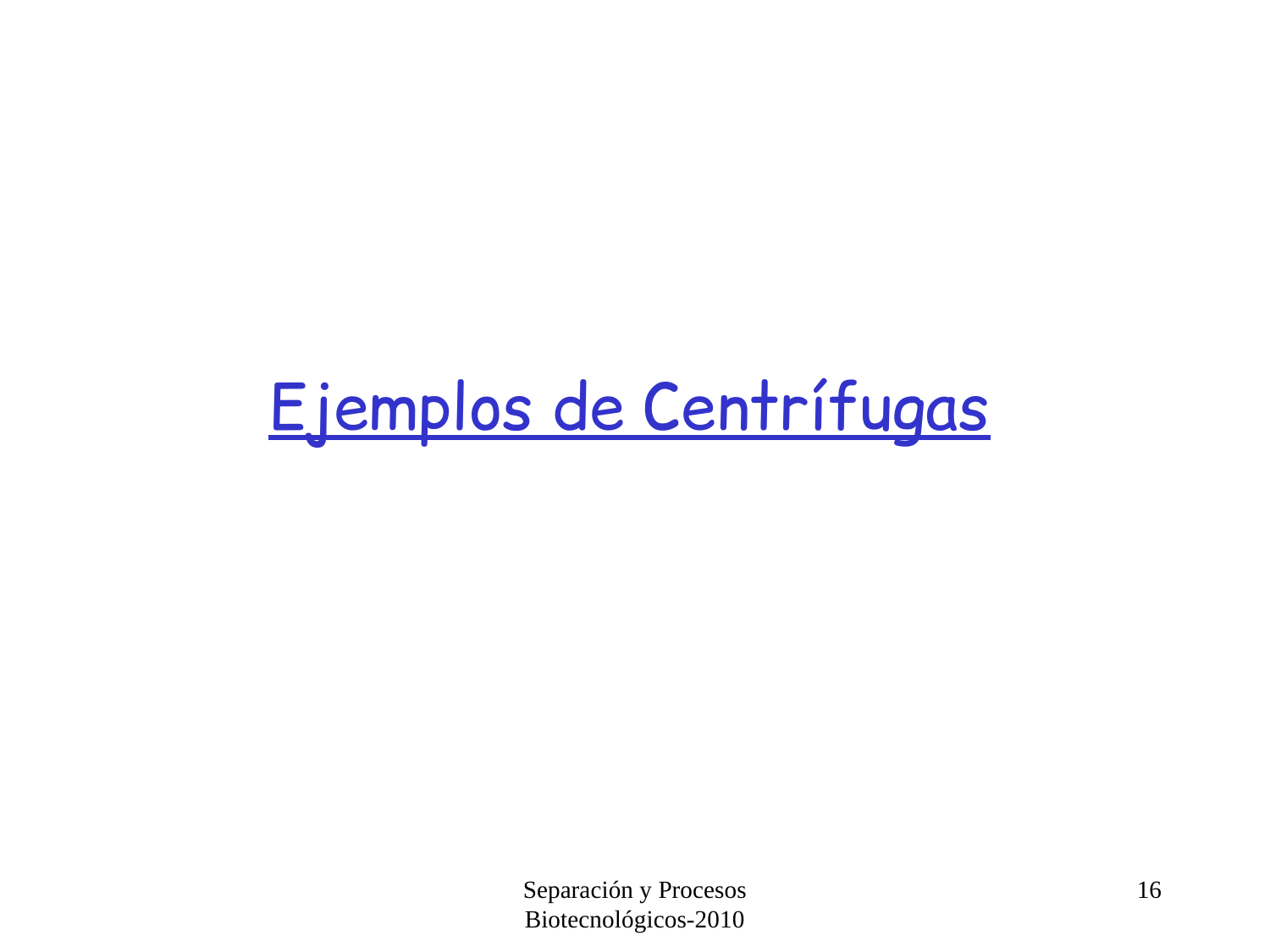

Ejemplos de Centrífugas

Separación y Procesos Biotecnológicos-2010
16